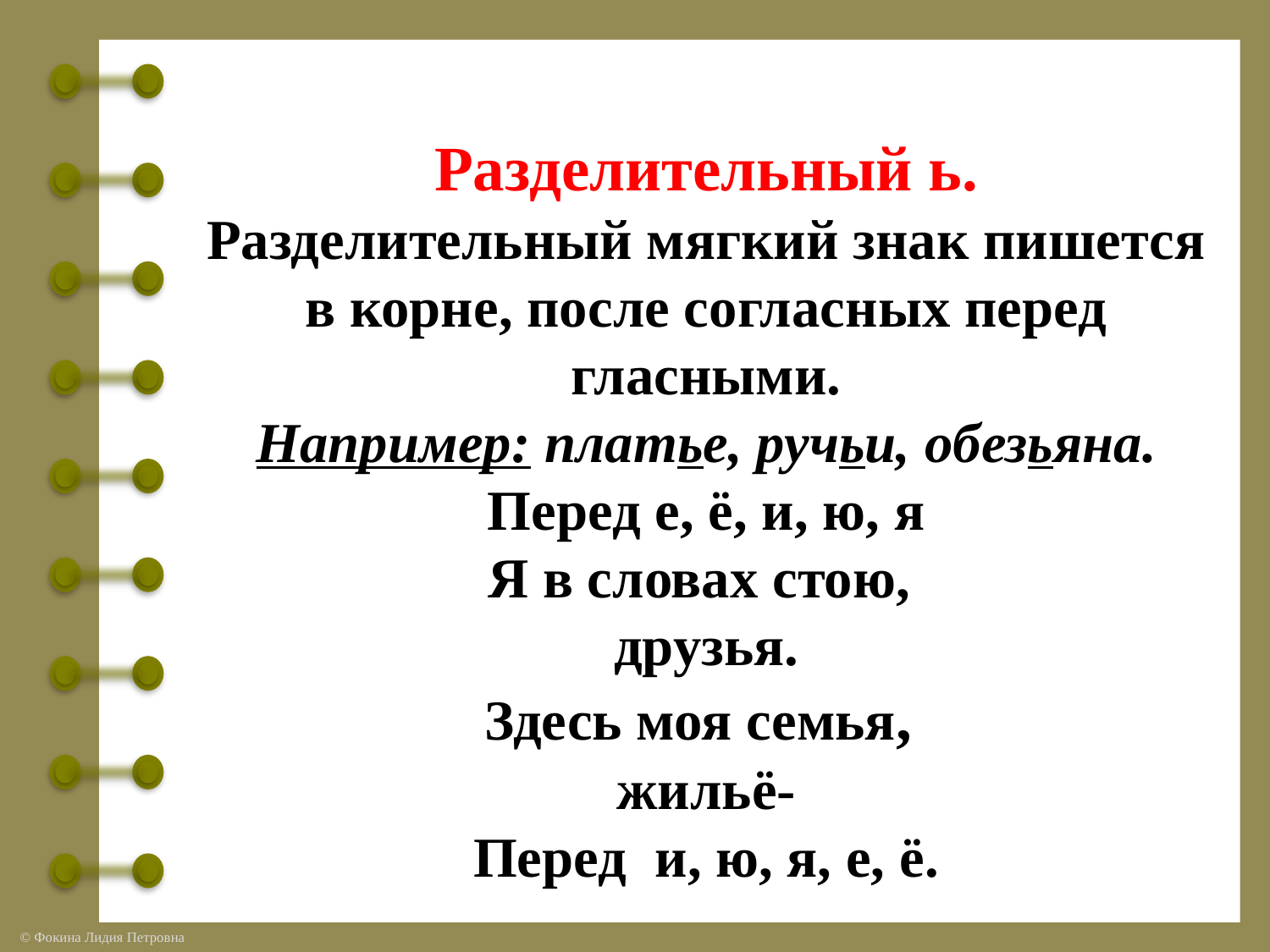

# Разделительный ь. Разделительный мягкий знак пишется в корне, после согласных перед гласными. Например: платье, ручьи, обезьяна. Перед е, ё, и, ю, я Я в словах стою, друзья. Здесь моя семья, жильё- Перед  и, ю, я, е, ё.